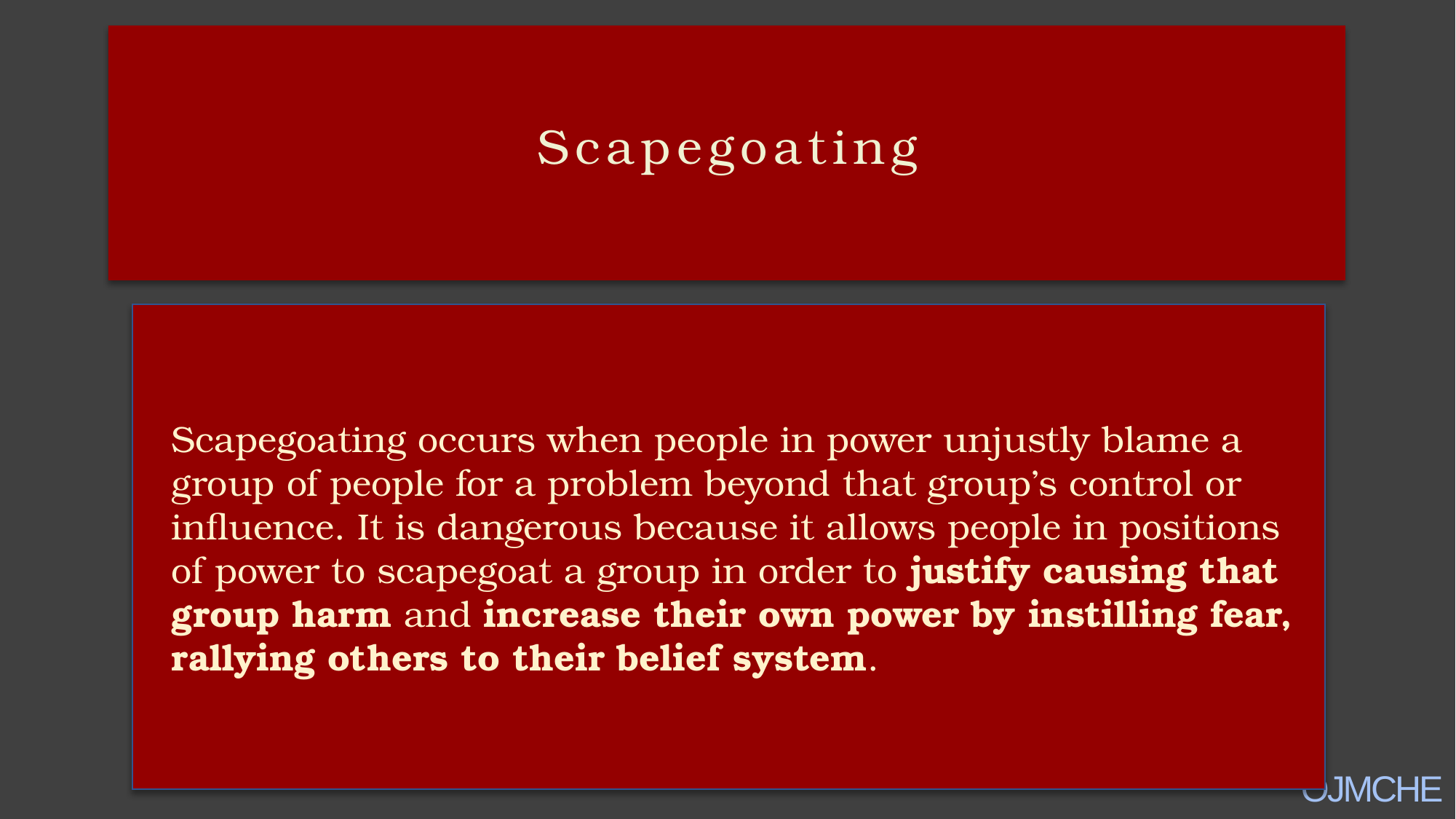

# Scapegoating

Scapegoating
Scapegoating occurs when people in power unjustly blame a group of people for a problem beyond that group’s control or influence. It is dangerous because it allows people in positions of power to scapegoat a group in order to justify causing that group harm and increase their own power by instilling fear, rallying others to their belief system.
OJMCHE